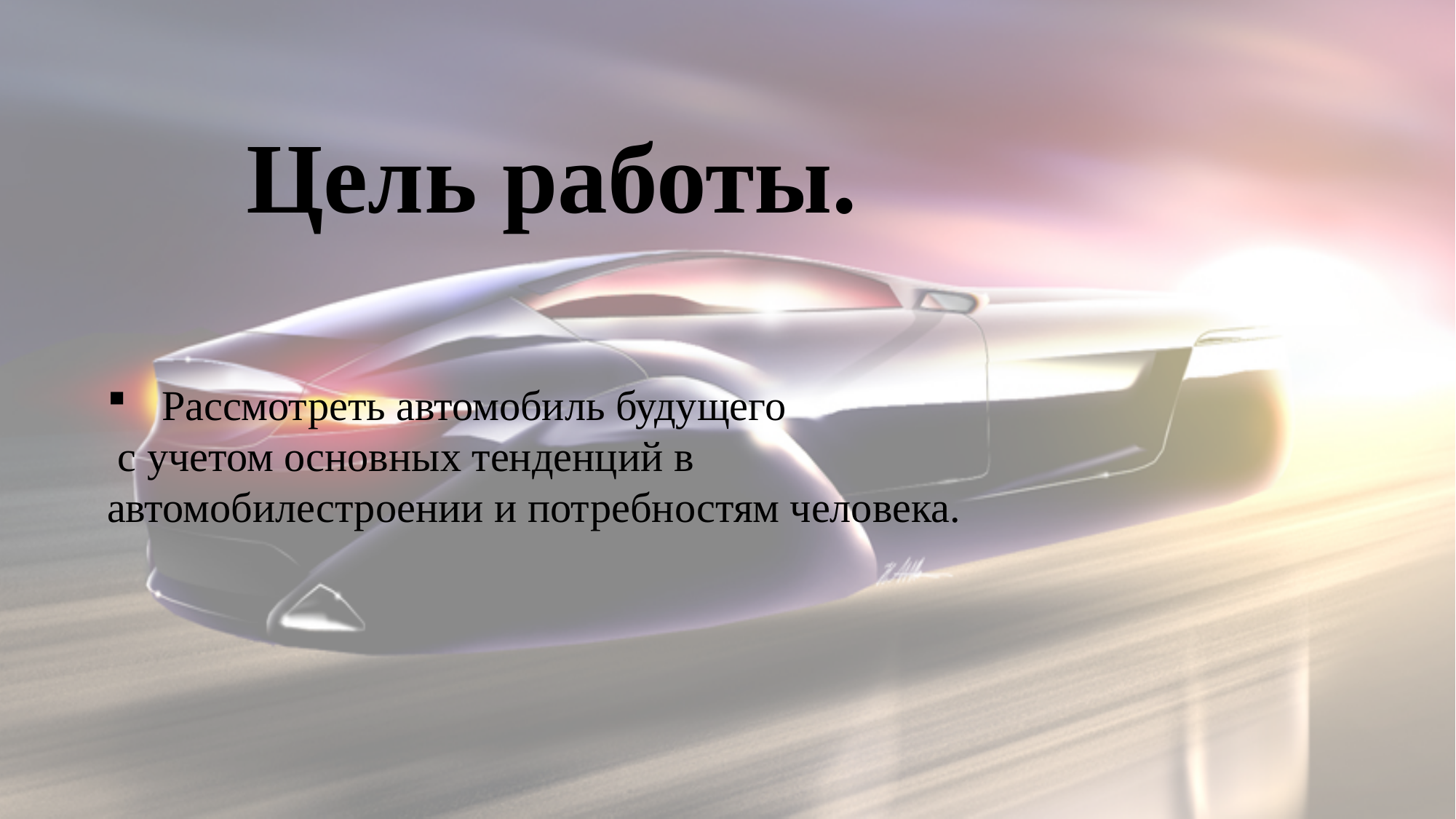

Цель работы.

Рассмотреть автомобиль будущего
 с учетом основных тенденций в
автомобилестроении и потребностям человека.